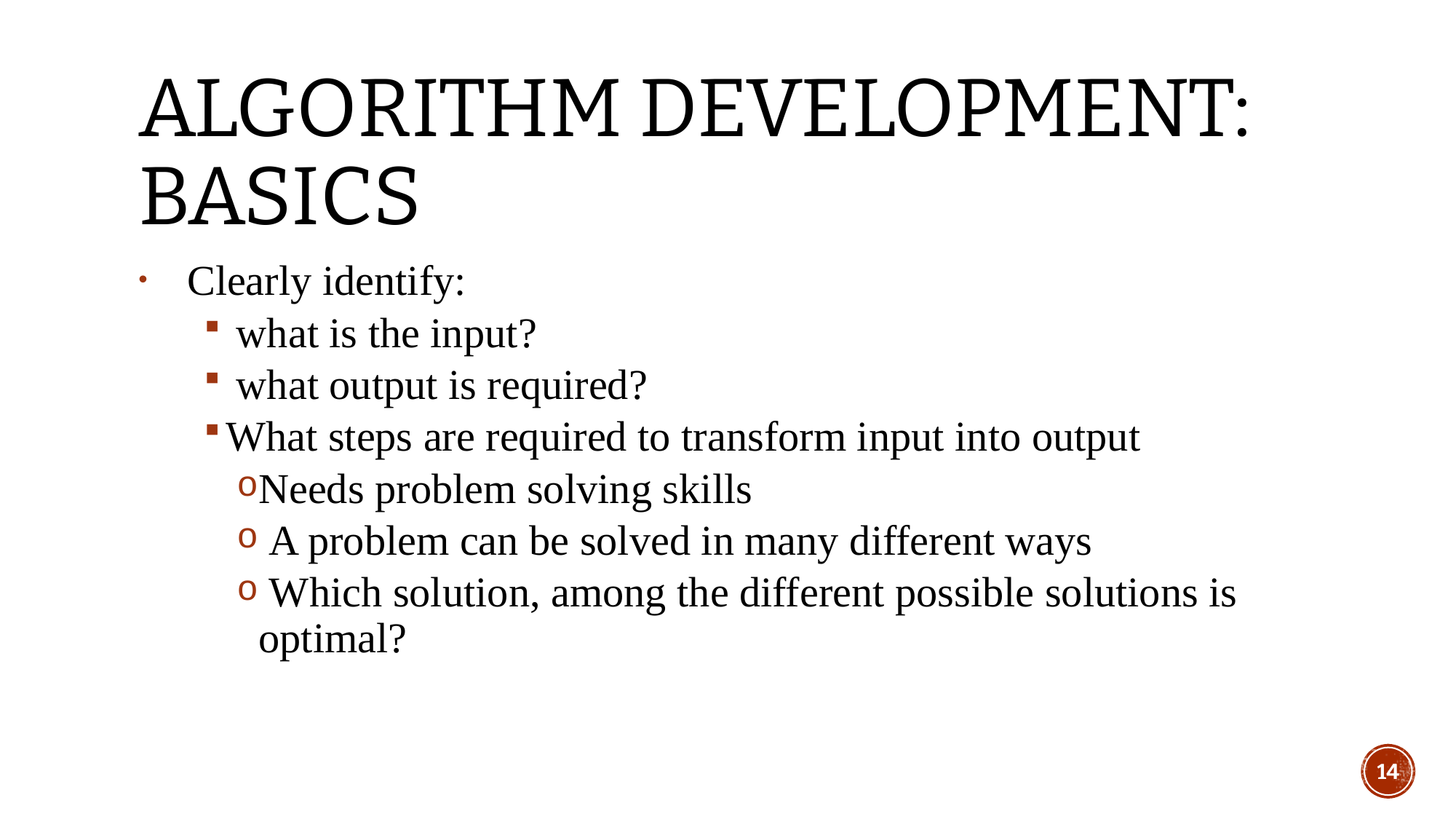

# Algorithm development: Basics
 Clearly identify:
 what is the input?
 what output is required?
What steps are required to transform input into output
Needs problem solving skills
 A problem can be solved in many different ways
 Which solution, among the different possible solutions is optimal?

14